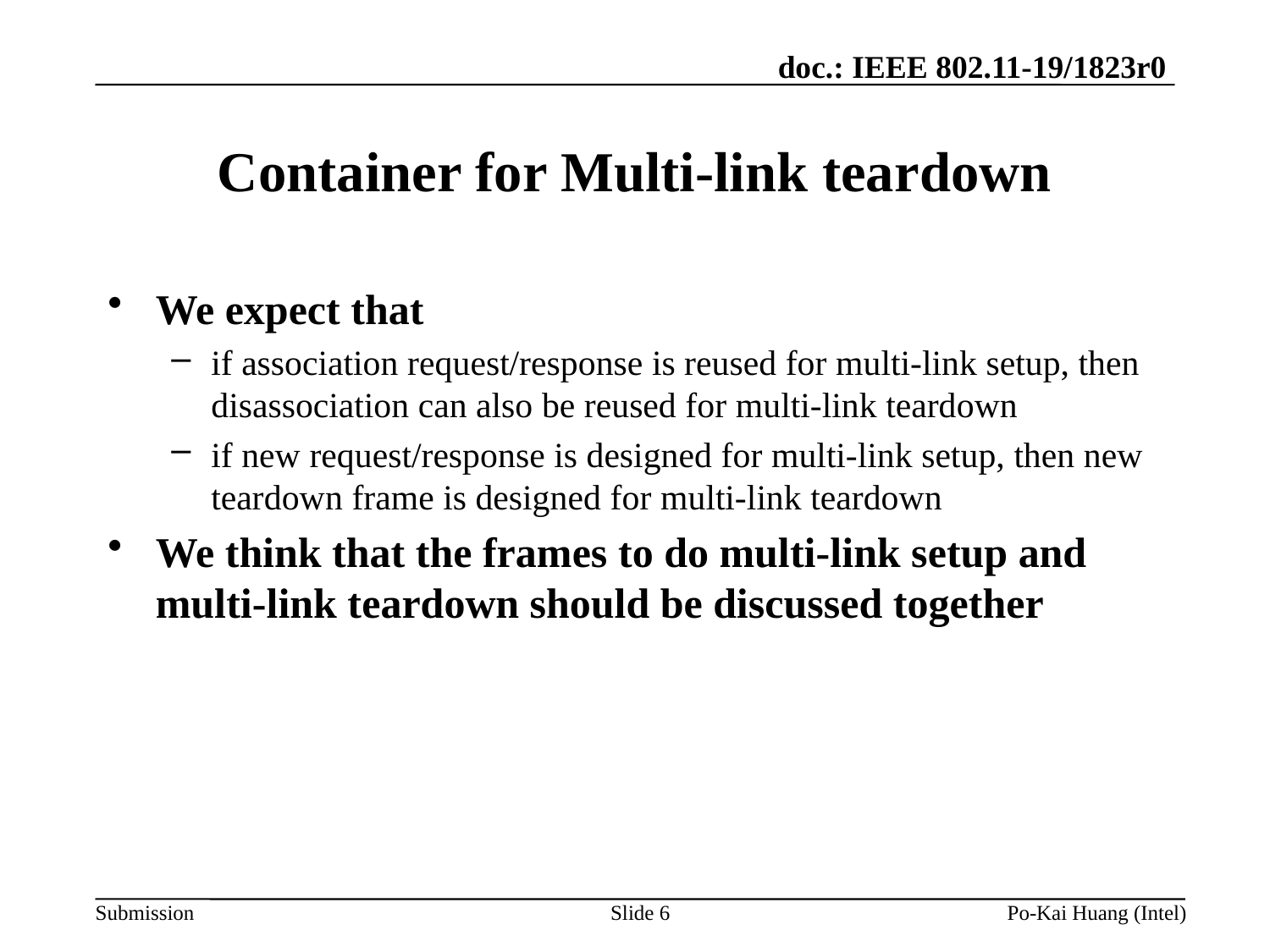

# Container for Multi-link teardown
We expect that
if association request/response is reused for multi-link setup, then disassociation can also be reused for multi-link teardown
if new request/response is designed for multi-link setup, then new teardown frame is designed for multi-link teardown
We think that the frames to do multi-link setup and multi-link teardown should be discussed together
Slide 6
Po-Kai Huang (Intel)